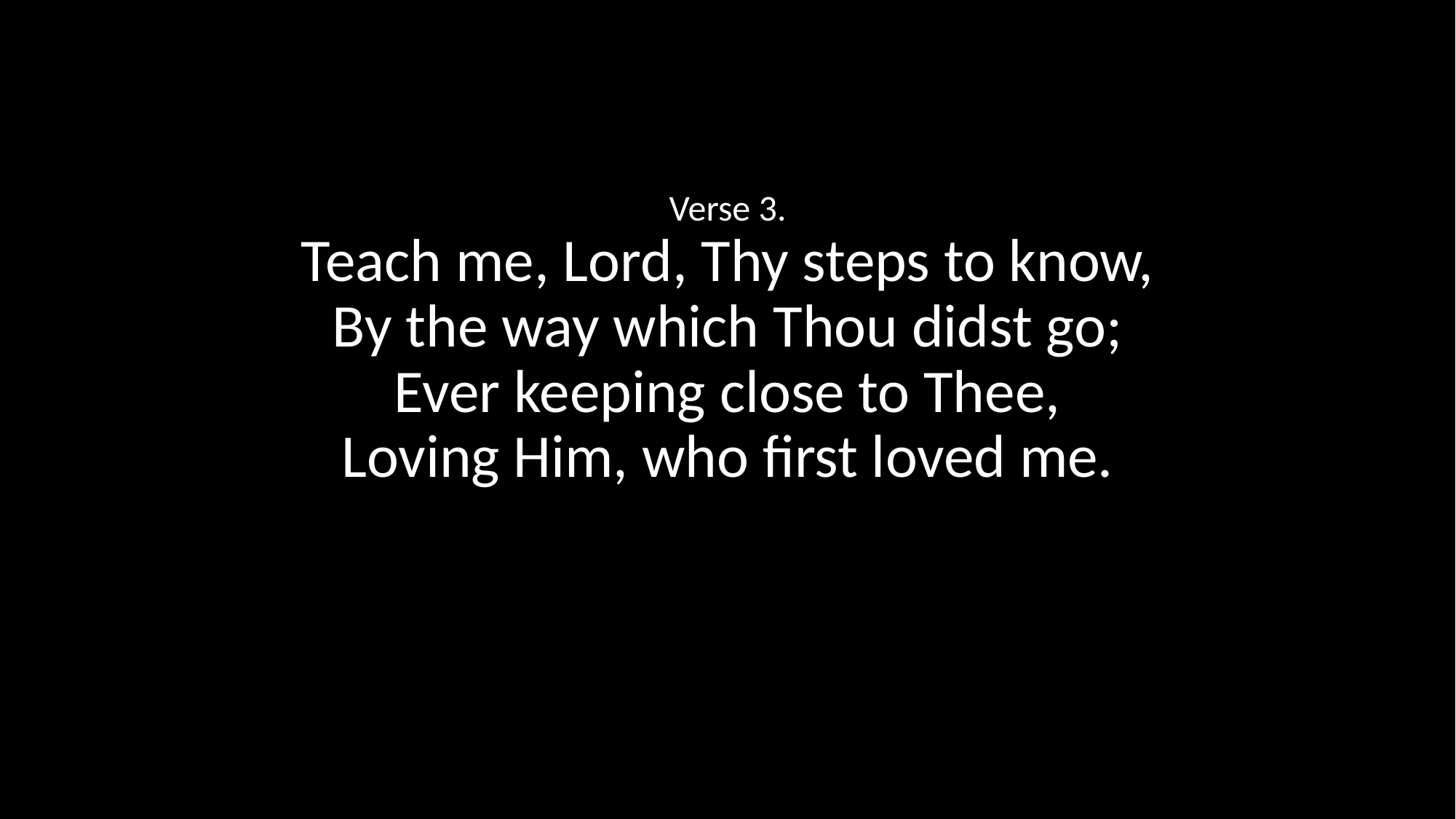

Verse 3.
Teach me, Lord, Thy steps to know,
By the way which Thou didst go;
Ever keeping close to Thee,
Loving Him, who first loved me.